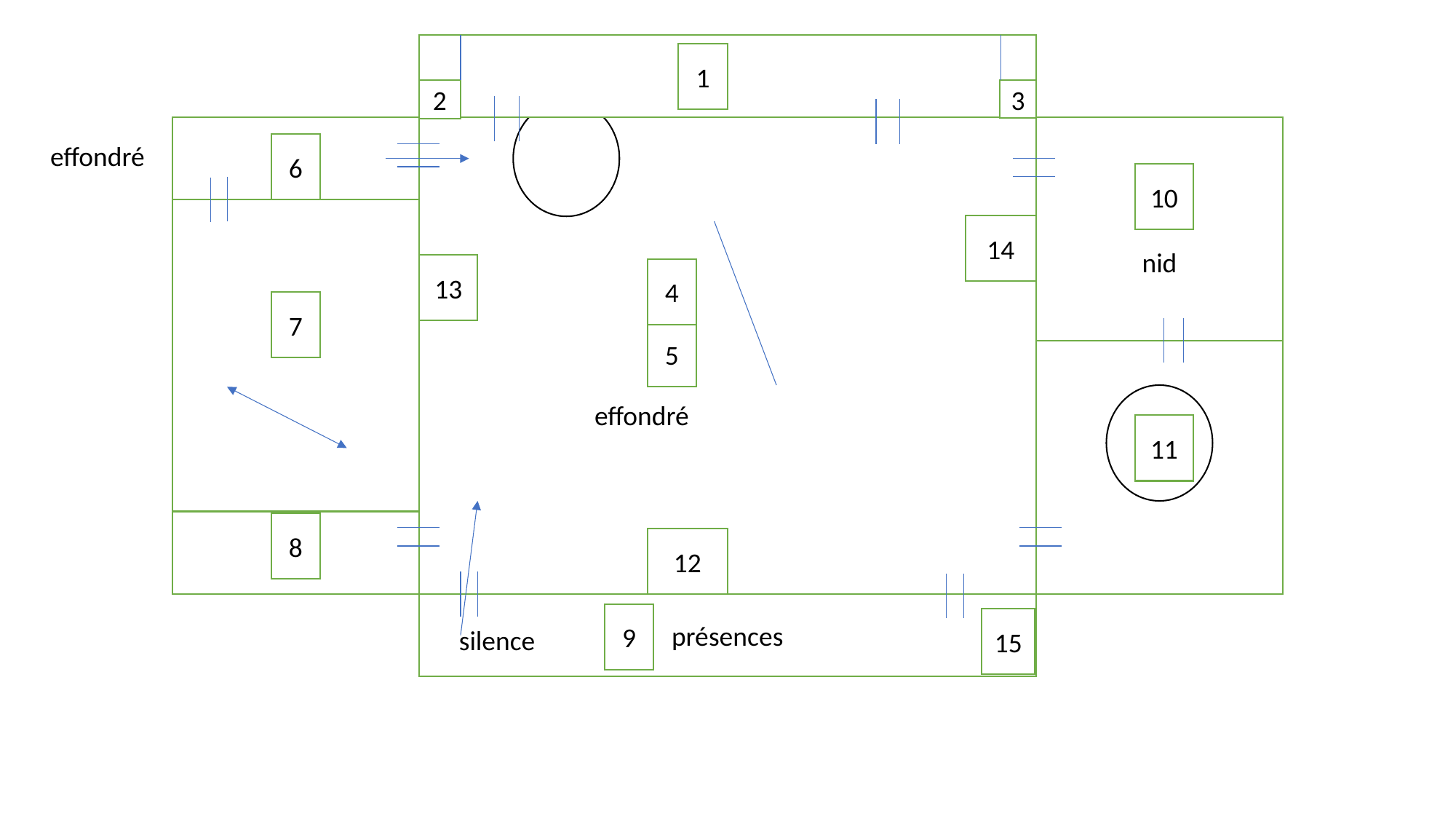

1
2
3

nid
effondré
6
10

14
13
4
7
5

effondré
11

8
12
présences
9
15
silence